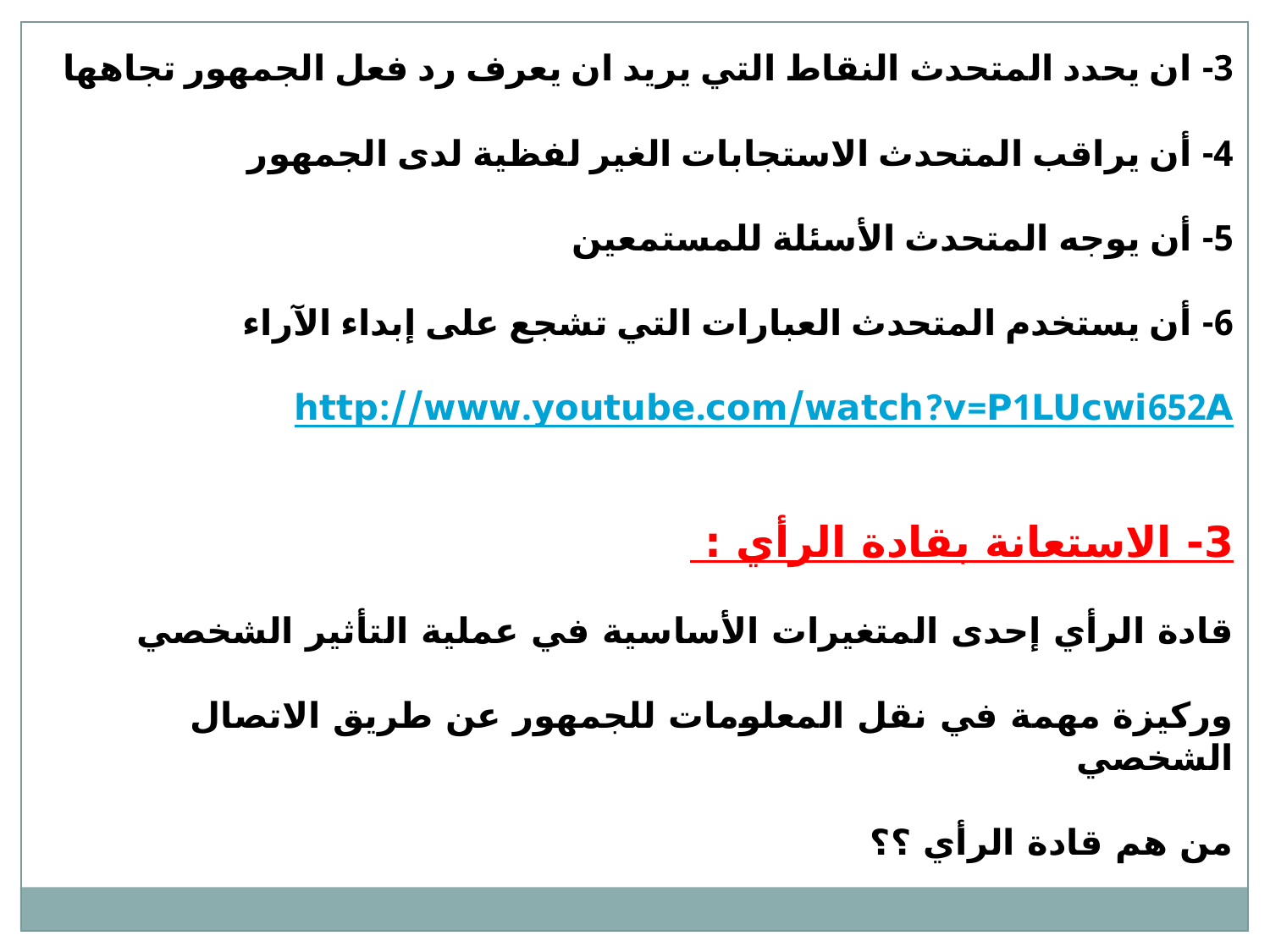

3- ان يحدد المتحدث النقاط التي يريد ان يعرف رد فعل الجمهور تجاهها

4- أن يراقب المتحدث الاستجابات الغير لفظية لدى الجمهور

5- أن يوجه المتحدث الأسئلة للمستمعين

6- أن يستخدم المتحدث العبارات التي تشجع على إبداء الآراء

http://www.youtube.com/watch?v=P1LUcwi652A

3- الاستعانة بقادة الرأي :

قادة الرأي إحدى المتغيرات الأساسية في عملية التأثير الشخصي

وركيزة مهمة في نقل المعلومات للجمهور عن طريق الاتصال الشخصي

من هم قادة الرأي ؟؟